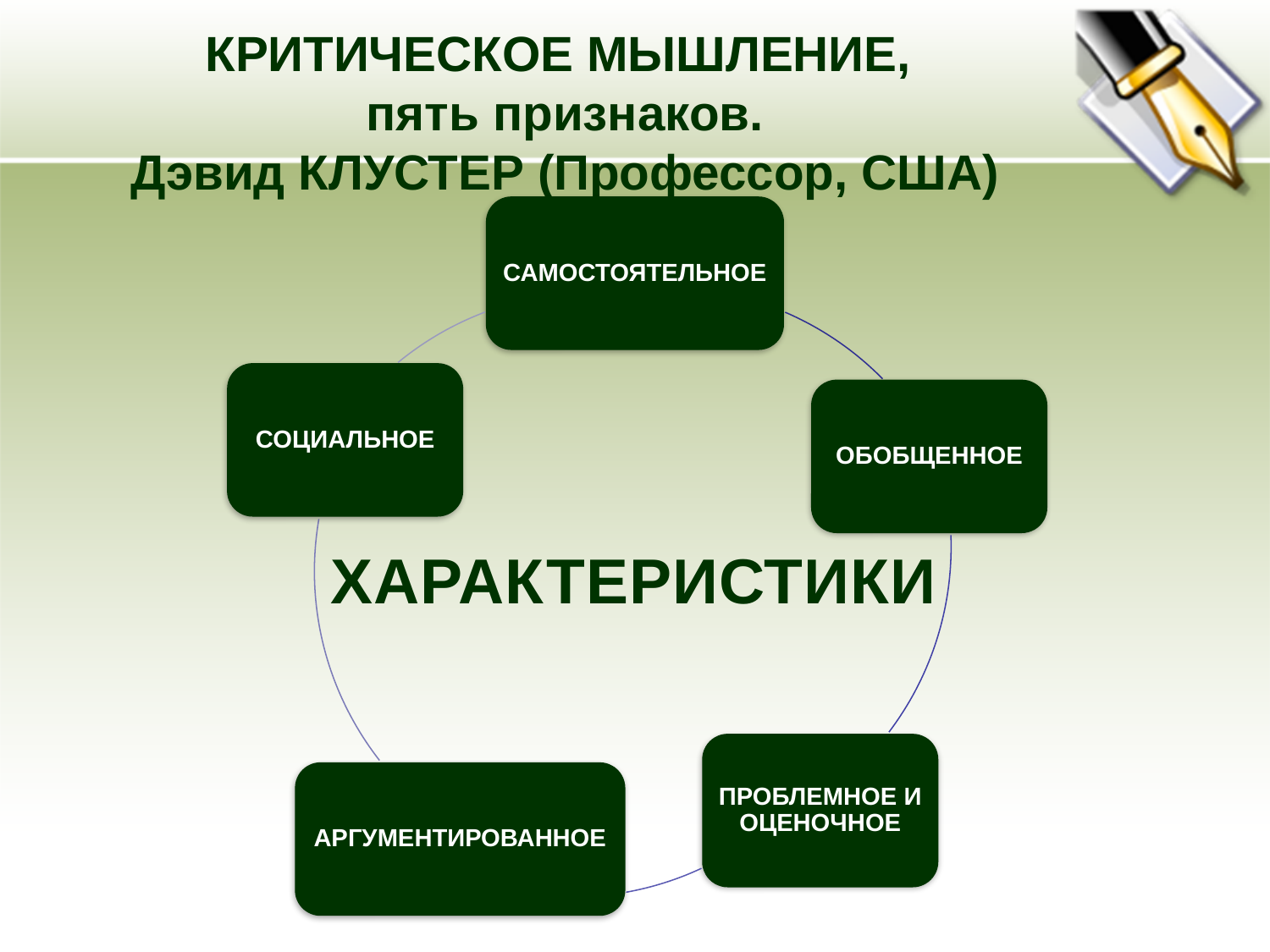

КРИТИЧЕСКОЕ МЫШЛЕНИЕ,
пять признаков.
Дэвид КЛУСТЕР (Профессор, США)
САМОСТОЯТЕЛЬНОЕ
ОБОБЩЕННОЕ
ПРОБЛЕМНОЕ И ОЦЕНОЧНОЕ
АРГУМЕНТИРОВАННОЕ
СОЦИАЛЬНОЕ
ХАРАКТЕРИСТИКИ